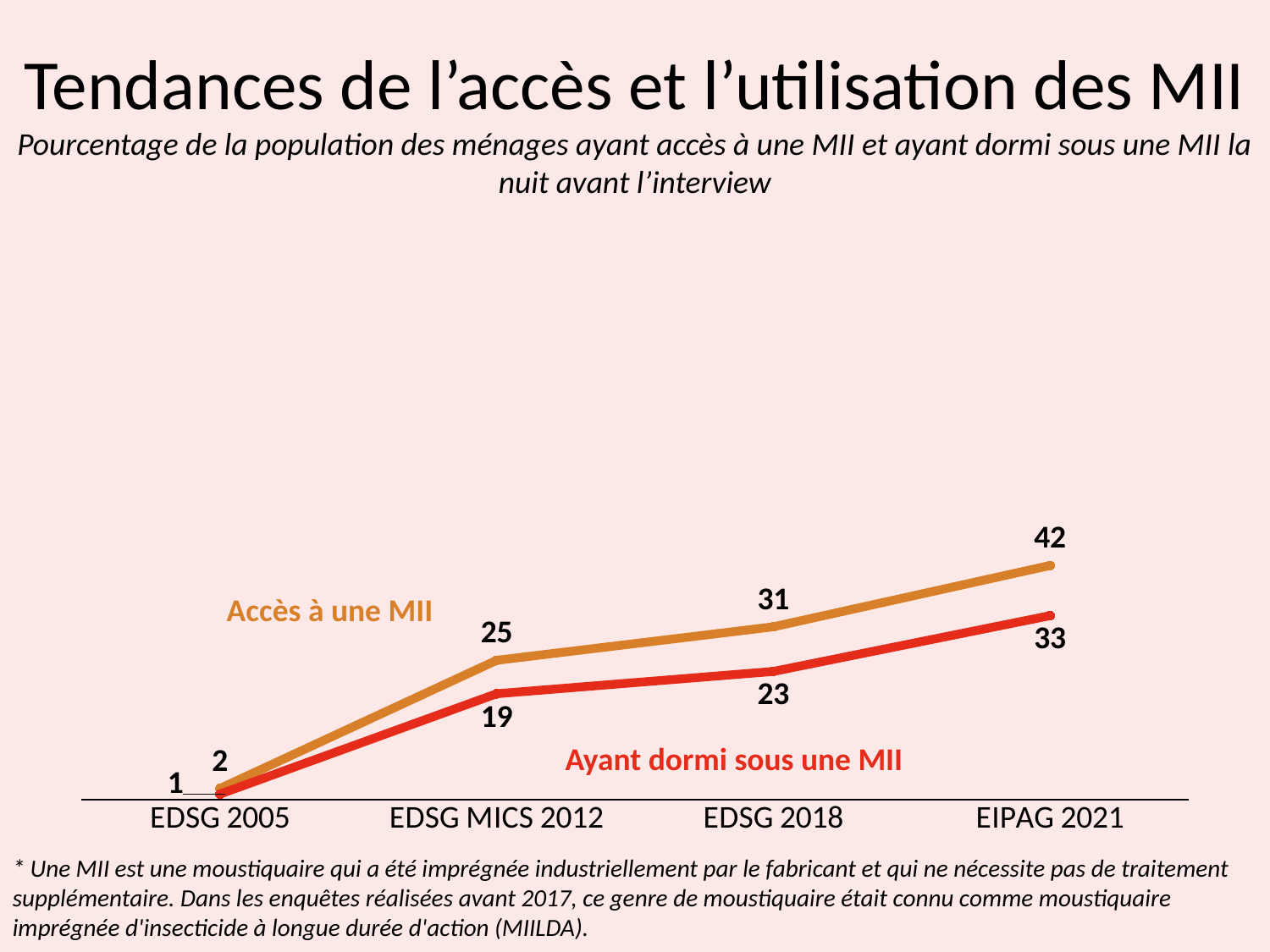

# Tendances de l’accès et l’utilisation des MII
Pourcentage de la population des ménages ayant accès à une MII et ayant dormi sous une MII la nuit avant l’interview

### Chart

| Category | ITN Access | ITN Use |
|---|---|---|
| EDSG 2005 | 2.0 | 1.0 |
| EDSG MICS 2012 | 25.0 | 19.0 |
| EDSG 2018 | 31.0 | 23.0 |
| EIPAG 2021 | 42.0 | 33.0 |
Accès à une MII
Ayant dormi sous une MII
* Une MII est une moustiquaire qui a été imprégnée industriellement par le fabricant et qui ne nécessite pas de traitement supplémentaire. Dans les enquêtes réalisées avant 2017, ce genre de moustiquaire était connu comme moustiquaire imprégnée d'insecticide à longue durée d'action (MIILDA).